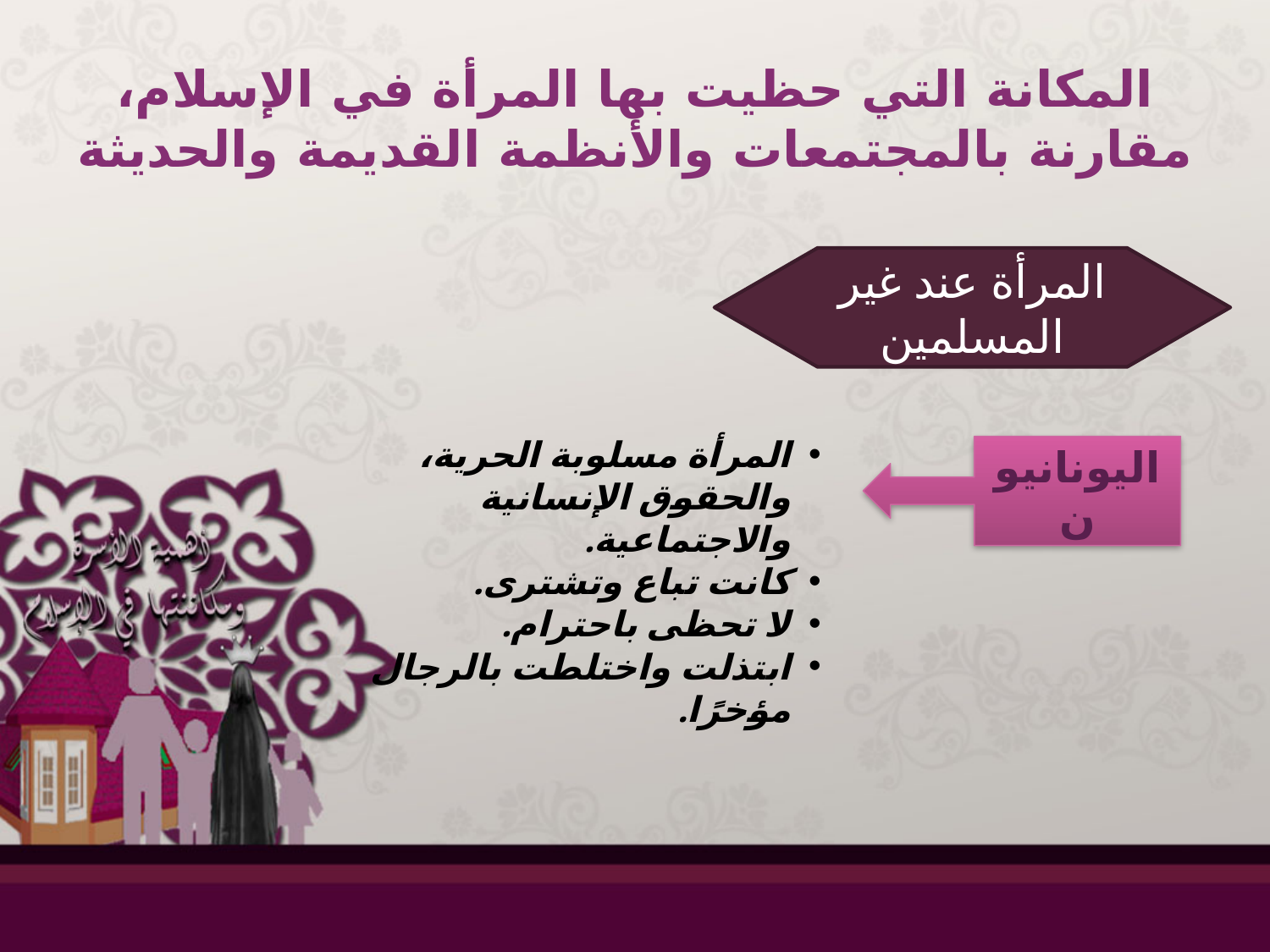

# المكانة التي حظيت بها المرأة في الإسلام، مقارنة بالمجتمعات والأنظمة القديمة والحديثة

المرأة عند غير المسلمين

المرأة مسلوبة الحرية، والحقوق الإنسانية والاجتماعية.
كانت تباع وتشترى.
لا تحظى باحترام.
ابتذلت واختلطت بالرجال مؤخرًا.

اليونانيون